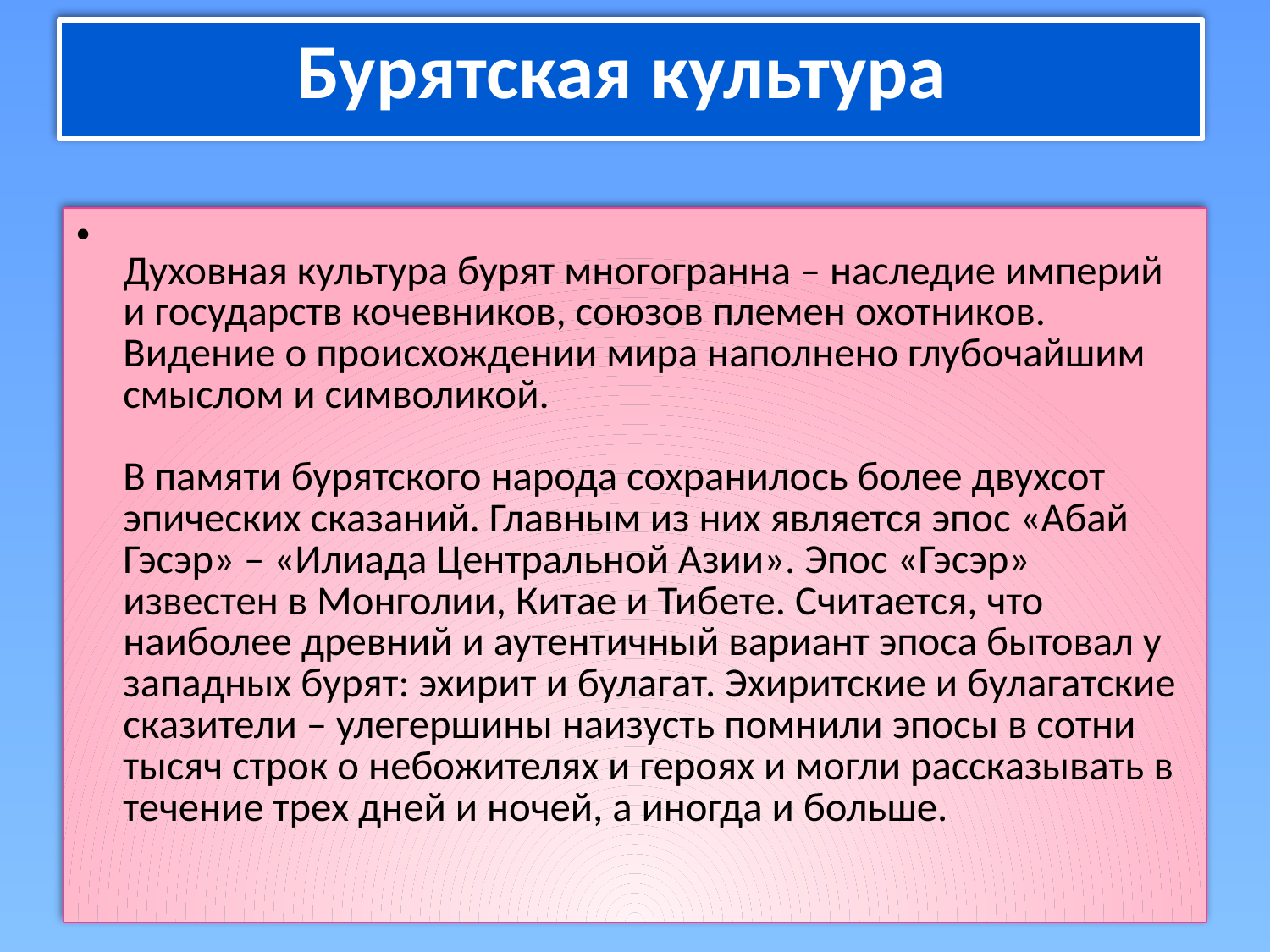

# Бурятская культура
Духовная культура бурят многогранна – наследие империй и государств кочевников, союзов племен охотников. Видение о происхождении мира наполнено глубочайшим смыслом и символикой. 
В памяти бурятского народа сохранилось более двухсот эпических сказаний. Главным из них является эпос «Абай Гэсэр» – «Илиада Центральной Азии». Эпос «Гэсэр» известен в Монголии, Китае и Тибете. Считается, что наиболее древний и аутентичный вариант эпоса бытовал у западных бурят: эхирит и булагат. Эхиритские и булагатские сказители – улегершины наизусть помнили эпосы в сотни тысяч строк о небожителях и героях и могли рассказывать в течение трех дней и ночей, а иногда и больше.